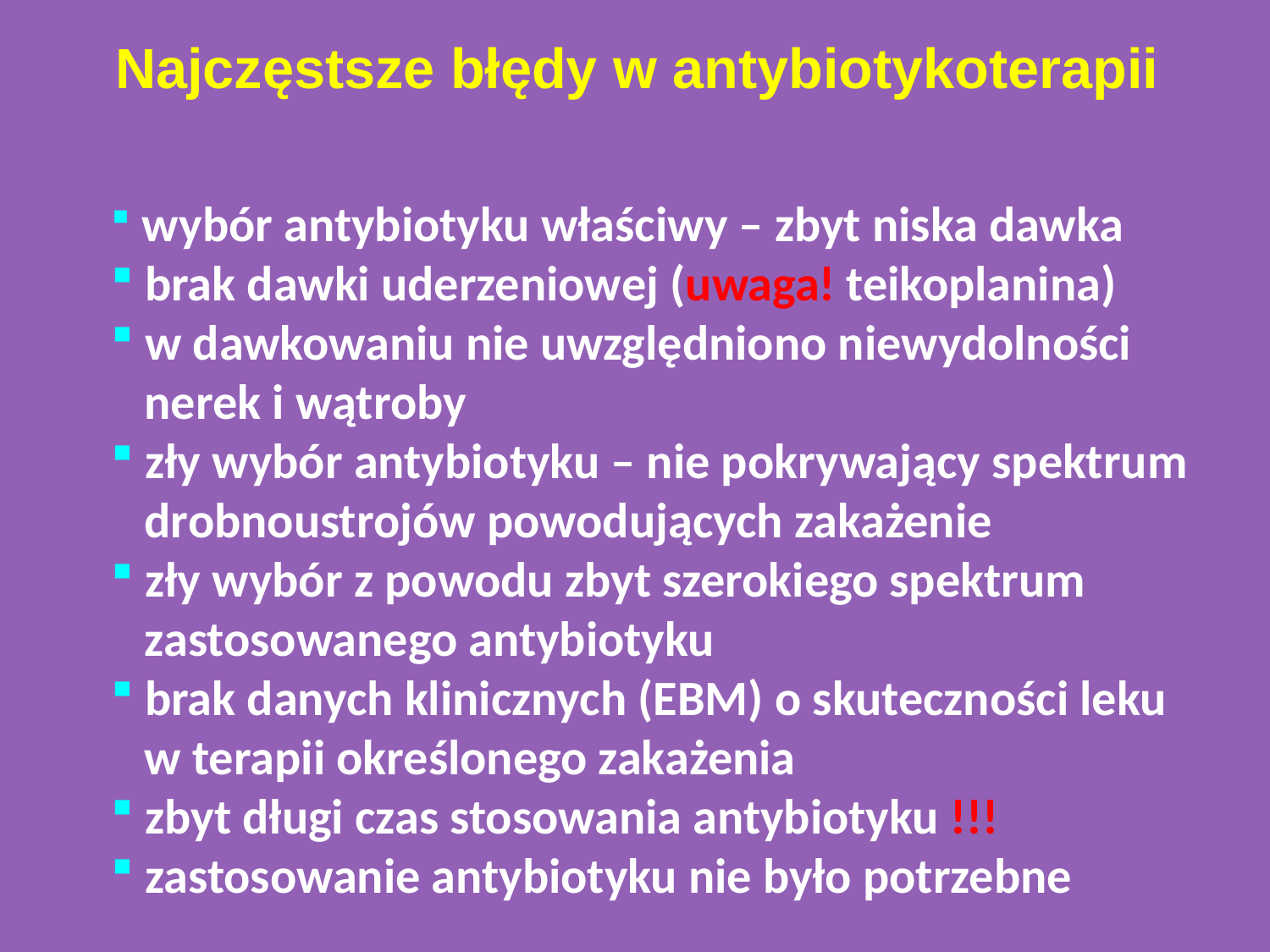

Najczęstsze błędy w antybiotykoterapii
 wybór antybiotyku właściwy – zbyt niska dawka
 brak dawki uderzeniowej (uwaga! teikoplanina)
 w dawkowaniu nie uwzględniono niewydolności
   nerek i wątroby
 zły wybór antybiotyku – nie pokrywający spektrum
   drobnoustrojów powodujących zakażenie
 zły wybór z powodu zbyt szerokiego spektrum
   zastosowanego antybiotyku
 brak danych klinicznych (EBM) o skuteczności leku
   w terapii określonego zakażenia
 zbyt długi czas stosowania antybiotyku !!!
 zastosowanie antybiotyku nie było potrzebne